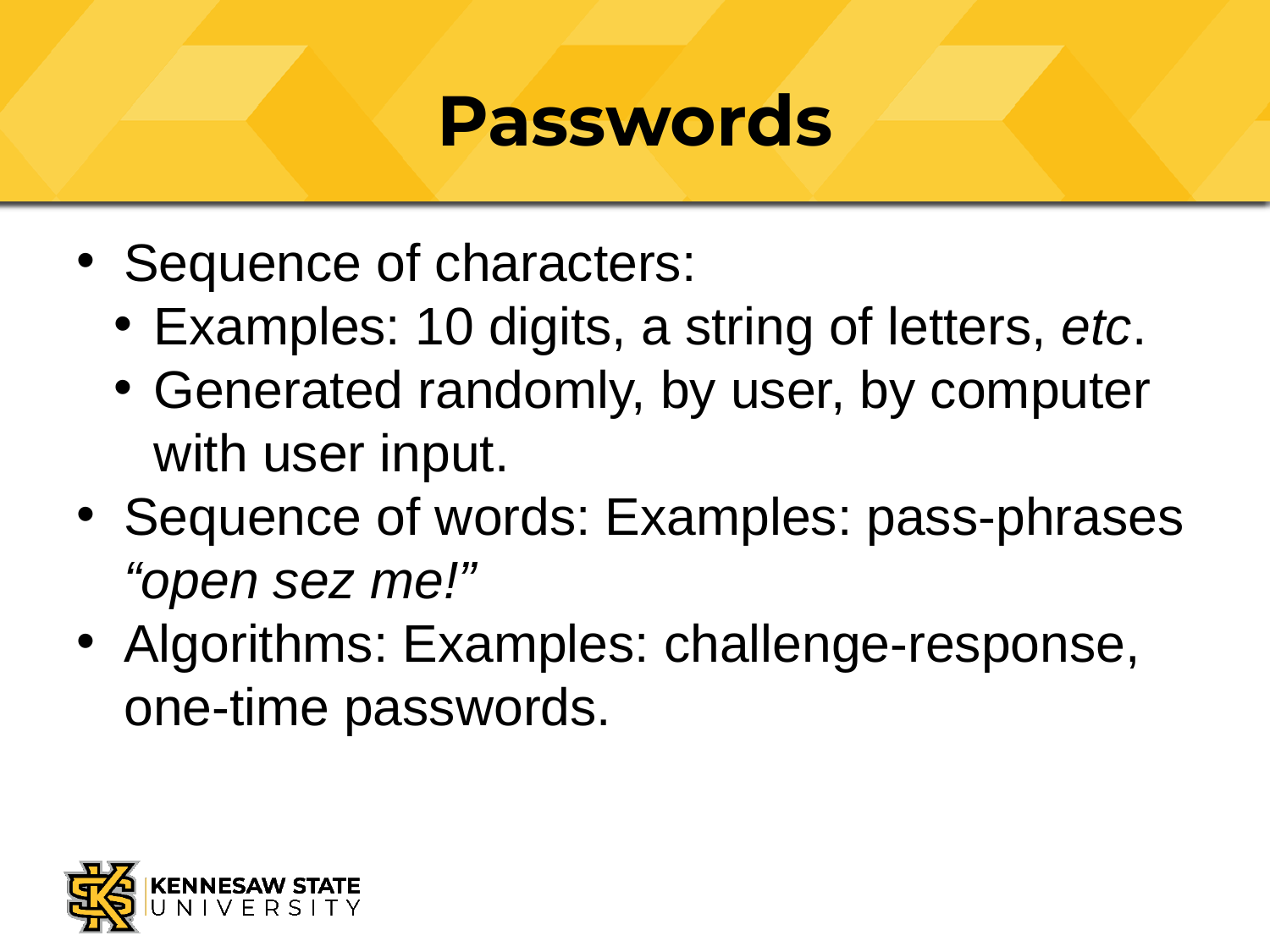

# Passwords
Sequence of characters:
Examples: 10 digits, a string of letters, etc.
Generated randomly, by user, by computer with user input.
Sequence of words: Examples: pass-phrases “open sez me!”
Algorithms: Examples: challenge-response, one-time passwords.